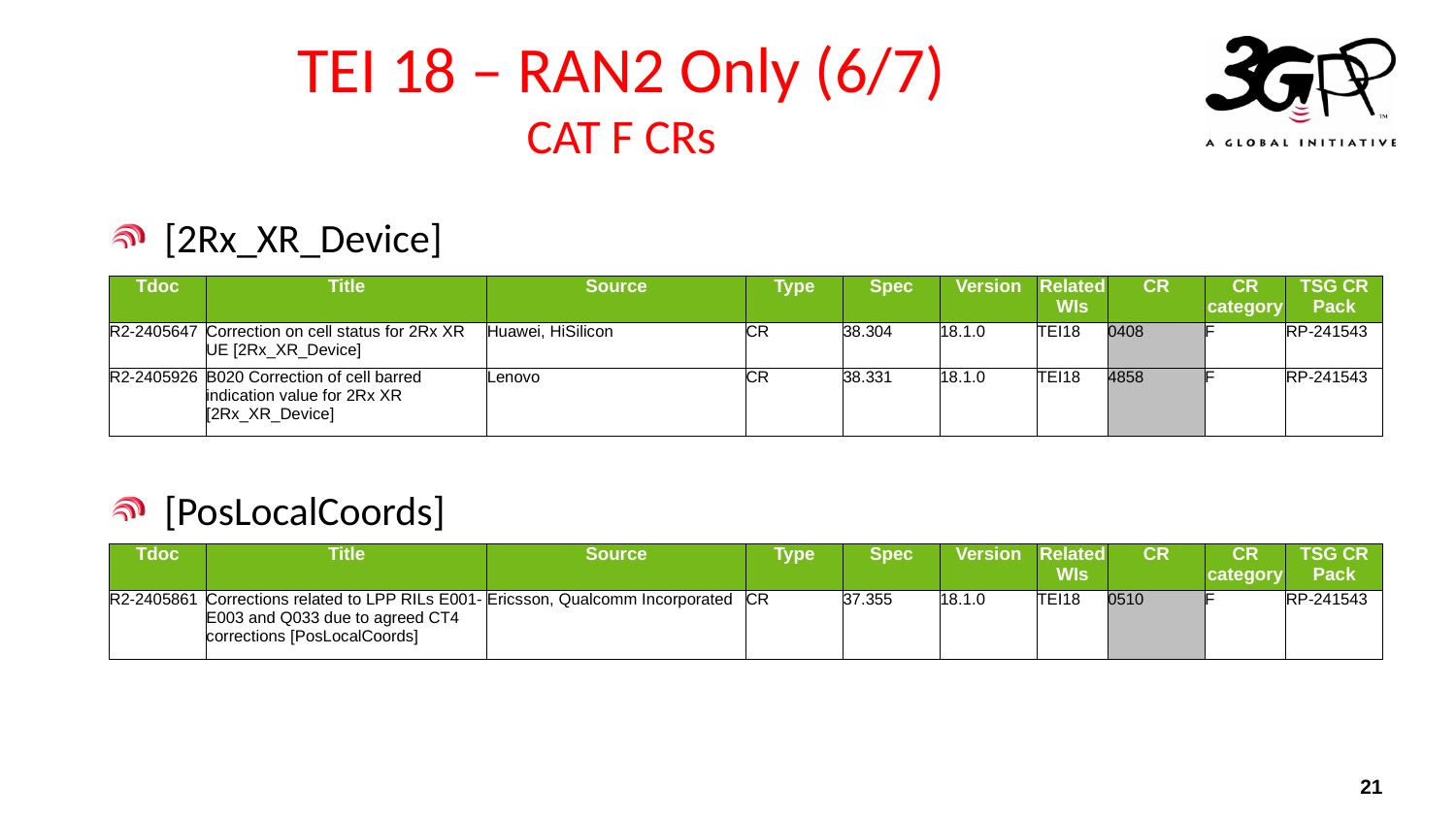

# TEI 18 – RAN2 Only (6/7) CAT F CRs
[2Rx_XR_Device]
| Tdoc | Title | Source | Type | Spec | Version | Related WIs | CR | CR category | TSG CR Pack |
| --- | --- | --- | --- | --- | --- | --- | --- | --- | --- |
| R2-2405647 | Correction on cell status for 2Rx XR UE [2Rx\_XR\_Device] | Huawei, HiSilicon | CR | 38.304 | 18.1.0 | TEI18 | 0408 | F | RP-241543 |
| R2-2405926 | B020 Correction of cell barred indication value for 2Rx XR [2Rx\_XR\_Device] | Lenovo | CR | 38.331 | 18.1.0 | TEI18 | 4858 | F | RP-241543 |
[PosLocalCoords]
| Tdoc | Title | Source | Type | Spec | Version | Related WIs | CR | CR category | TSG CR Pack |
| --- | --- | --- | --- | --- | --- | --- | --- | --- | --- |
| R2-2405861 | Corrections related to LPP RILs E001-E003 and Q033 due to agreed CT4 corrections [PosLocalCoords] | Ericsson, Qualcomm Incorporated | CR | 37.355 | 18.1.0 | TEI18 | 0510 | F | RP-241543 |